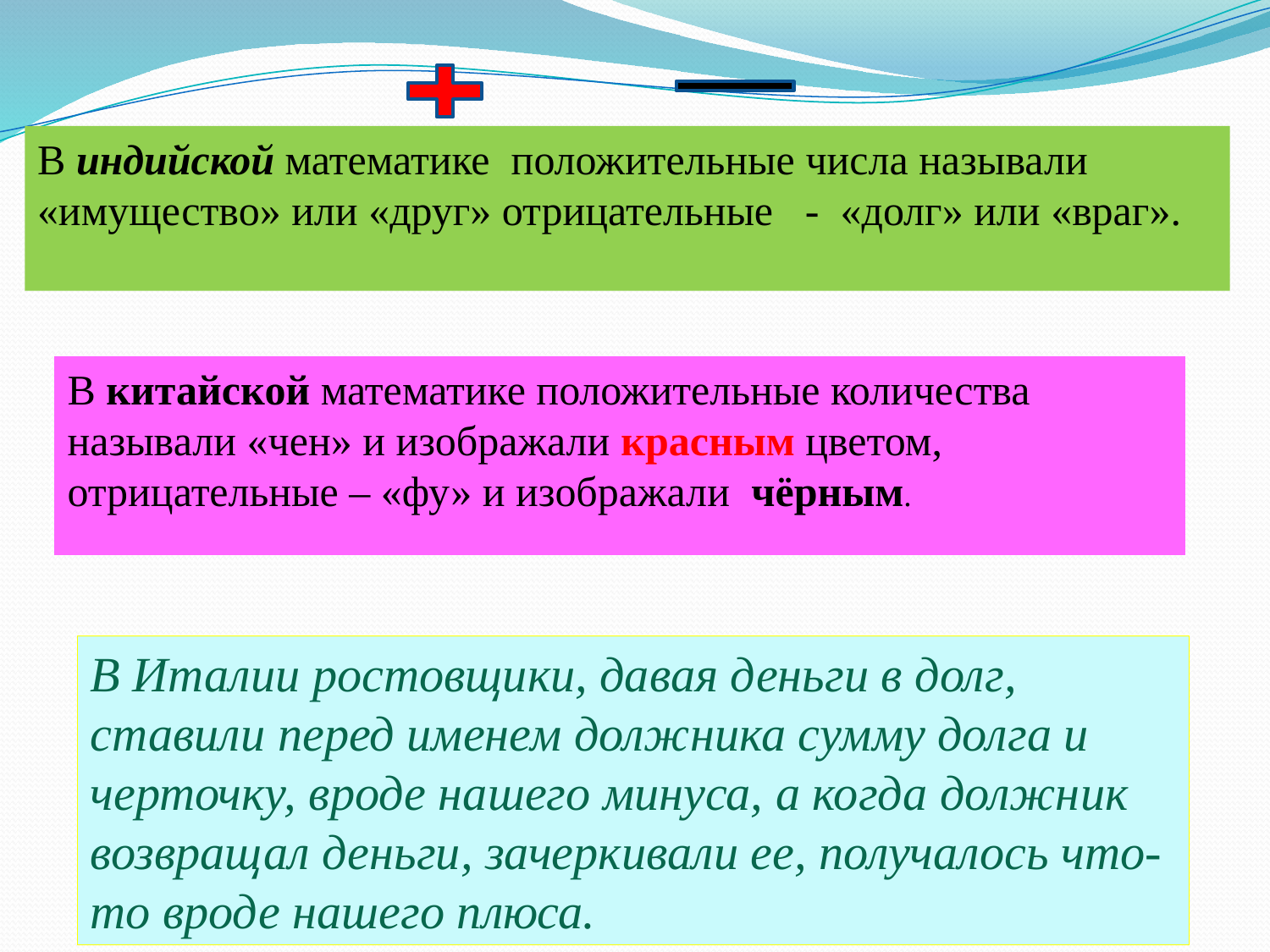

В индийской математике  положительные числа называли «имущество» или «друг» отрицательные   -  «долг» или «враг».

В китайской математике положительные количества называли «чен» и изображали красным цветом, отрицательные – «фу» и изображали  чёрным.

В Италии ростовщики, давая деньги в долг, ставили перед именем должника сумму долга и черточку, вроде нашего минуса, а когда должник возвращал деньги, зачеркивали ее, получалось что-то вроде нашего плюса.